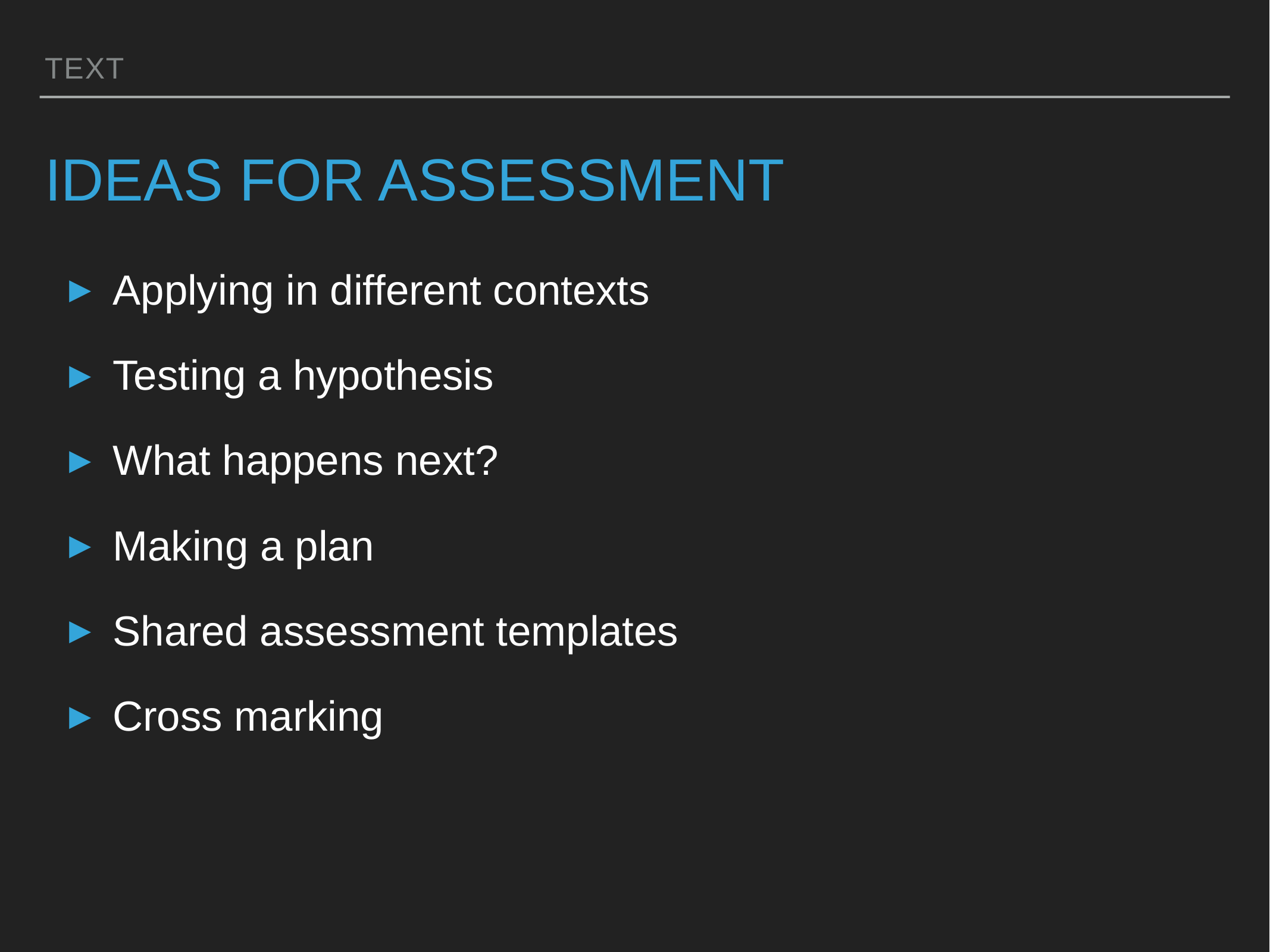

Text
# Ideas for Assessment
Applying in different contexts
Testing a hypothesis
What happens next?
Making a plan
Shared assessment templates
Cross marking